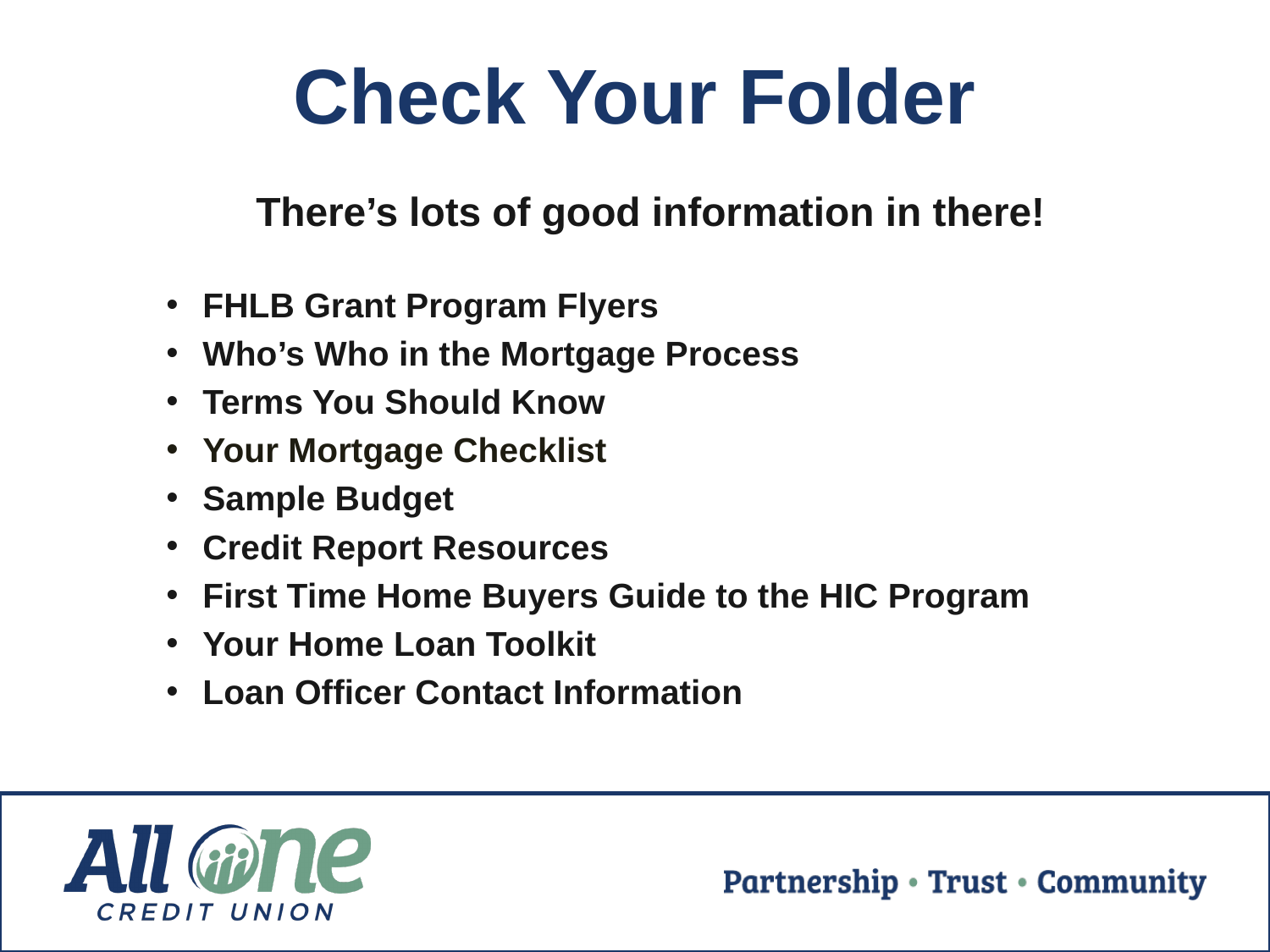

# Check Your Folder
There’s lots of good information in there!

FHLB Grant Program Flyers
Who’s Who in the Mortgage Process
Terms You Should Know
Your Mortgage Checklist
Sample Budget
Credit Report Resources
First Time Home Buyers Guide to the HIC Program
Your Home Loan Toolkit
Loan Officer Contact Information